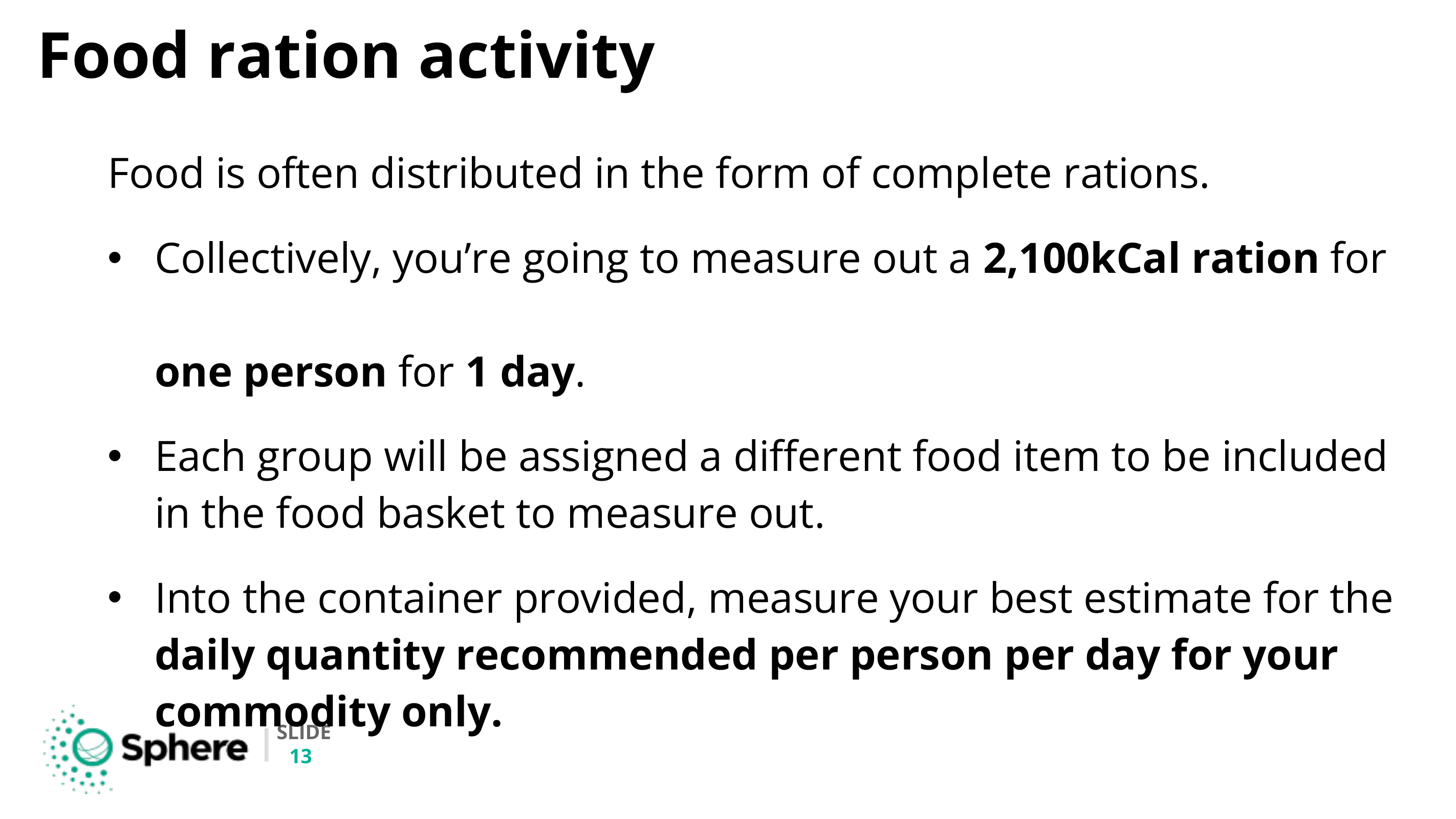

# Food ration activity
Food is often distributed in the form of complete rations.
Collectively, you’re going to measure out a 2,100kCal ration for
one person for 1 day.
Each group will be assigned a different food item to be included in the food basket to measure out.
Into the container provided, measure your best estimate for the daily quantity recommended per person per day for your commodity only.
13